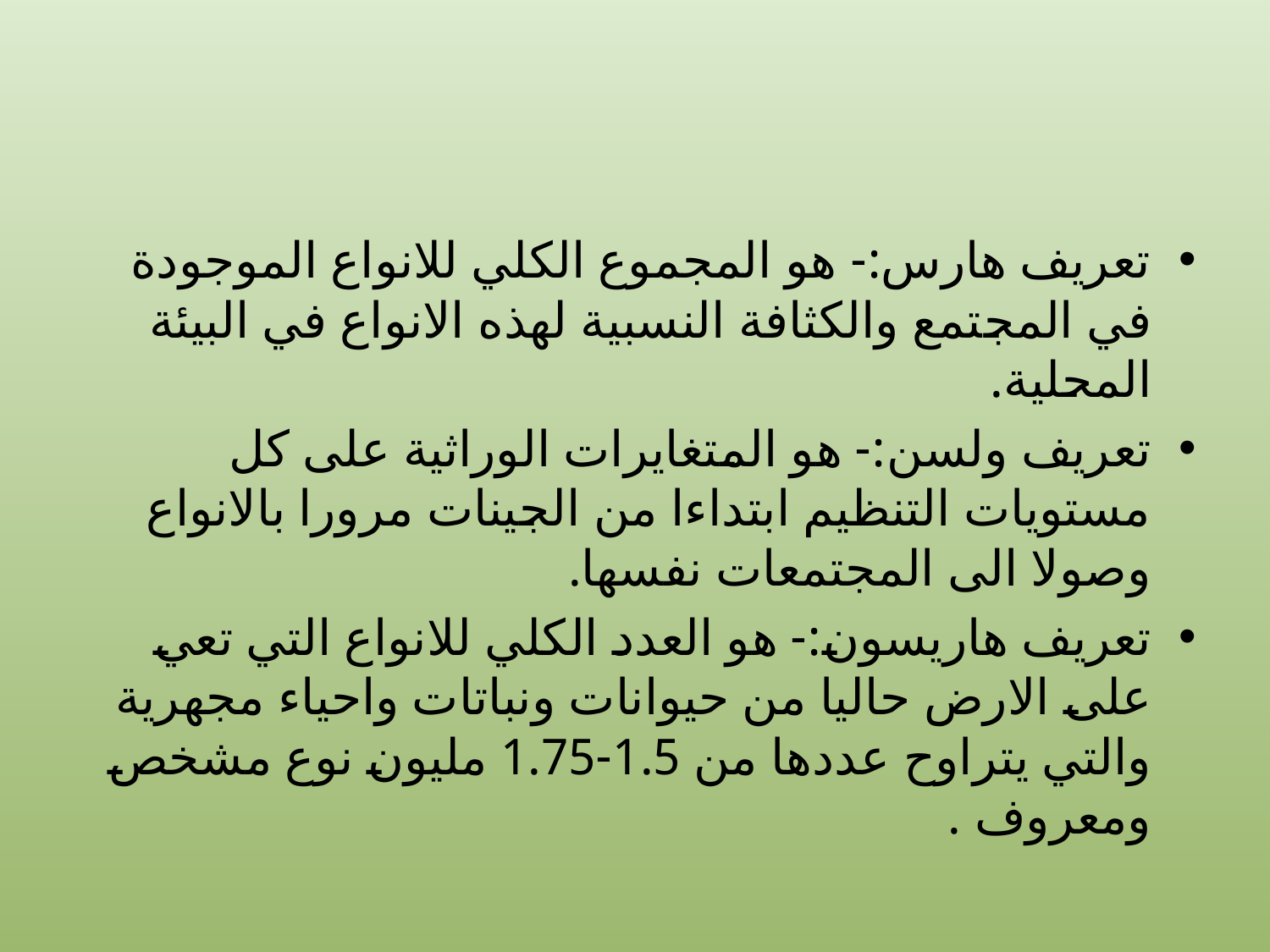

#
تعريف هارس:- هو المجموع الكلي للانواع الموجودة في المجتمع والكثافة النسبية لهذه الانواع في البيئة المحلية.
تعريف ولسن:- هو المتغايرات الوراثية على كل مستويات التنظيم ابتداءا من الجينات مرورا بالانواع وصولا الى المجتمعات نفسها.
تعريف هاريسون:- هو العدد الكلي للانواع التي تعي على الارض حاليا من حيوانات ونباتات واحياء مجهرية والتي يتراوح عددها من 1.5-1.75 مليون نوع مشخص ومعروف .